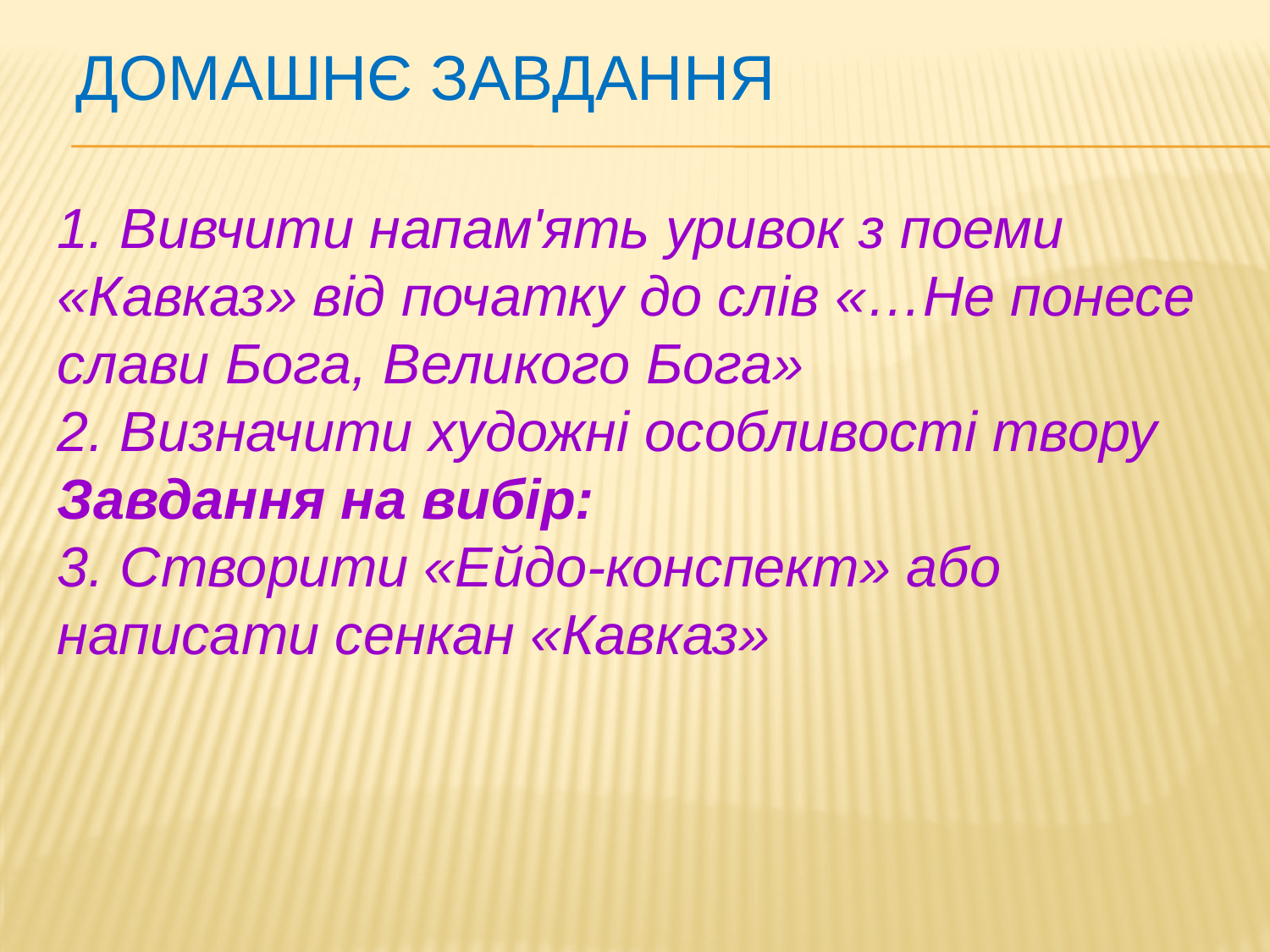

# домашнє завдання
1. Вивчити напам'ять уривок з поеми «Кавказ» від початку до слів «…Не понесе слави Бога, Великого Бога»
2. Визначити художні особливості твору
Завдання на вибір:
3. Створити «Ейдо-конспект» або написати сенкан «Кавказ»